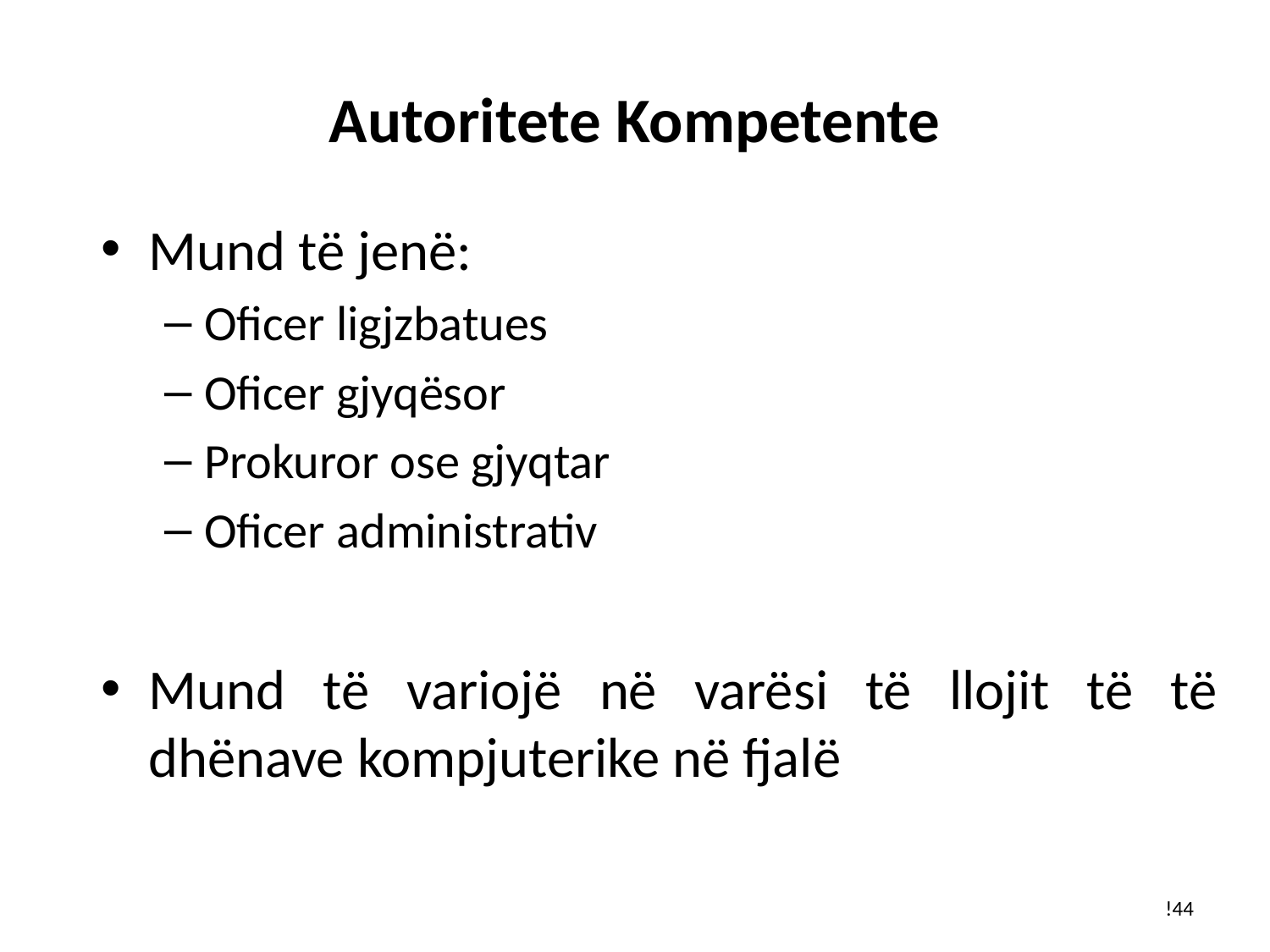

# Autoritete Kompetente
Mund të jenë:
Oficer ligjzbatues
Oficer gjyqësor
Prokuror ose gjyqtar
Oficer administrativ

Mund të variojë në varësi të llojit të të dhënave kompjuterike në fjalë
!44